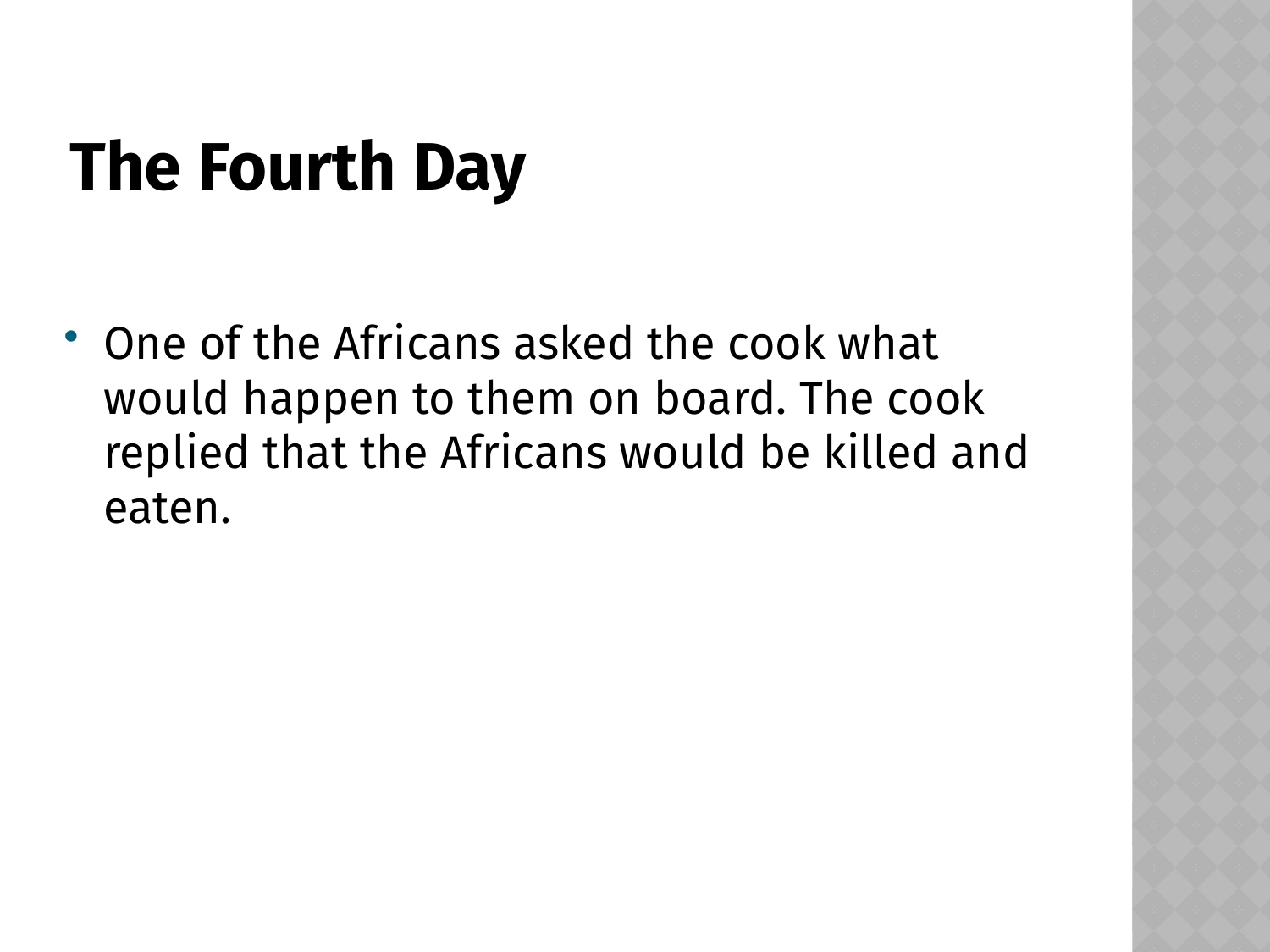

# The Fourth Day
One of the Africans asked the cook what would happen to them on board. The cook replied that the Africans would be killed and eaten.